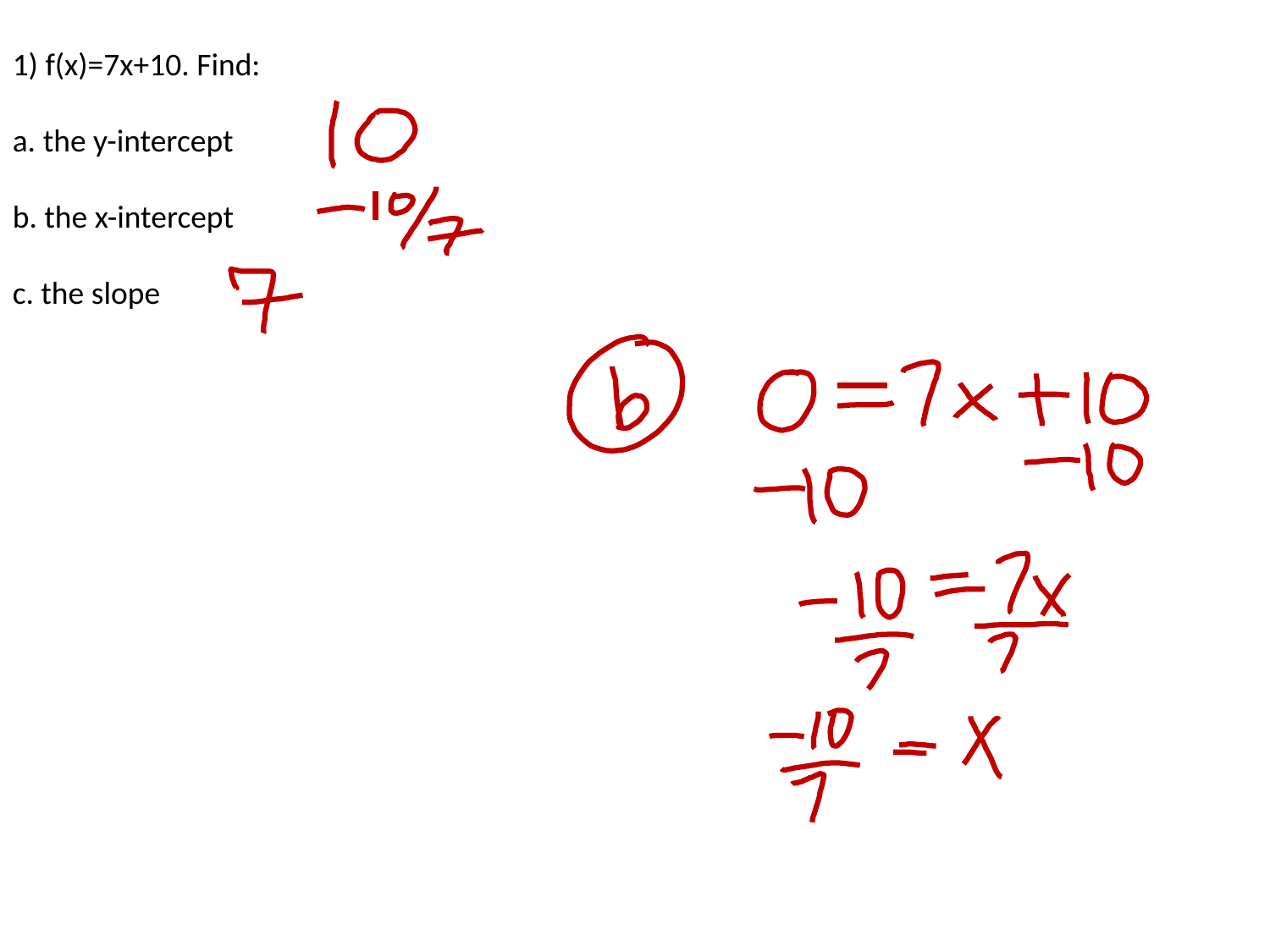

1) f(x)=7x+10. Find:

a. the y-intercept

b. the x-intercept

c. the slope